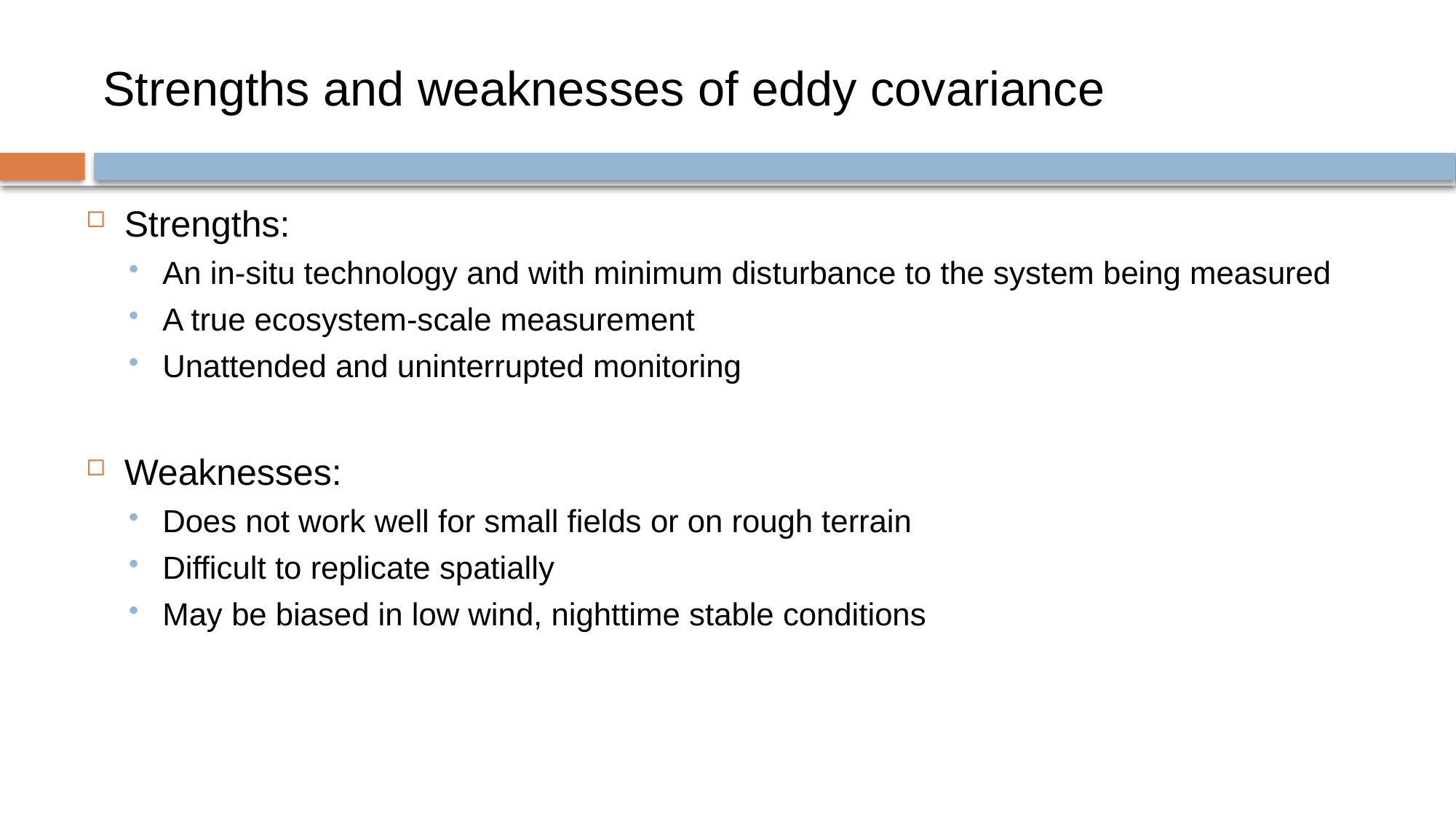

# Strengths and weaknesses of eddy covariance
Strengths:
An in-situ technology and with minimum disturbance to the system being measured
A true ecosystem-scale measurement
Unattended and uninterrupted monitoring

Weaknesses:
Does not work well for small fields or on rough terrain
Difficult to replicate spatially
May be biased in low wind, nighttime stable conditions